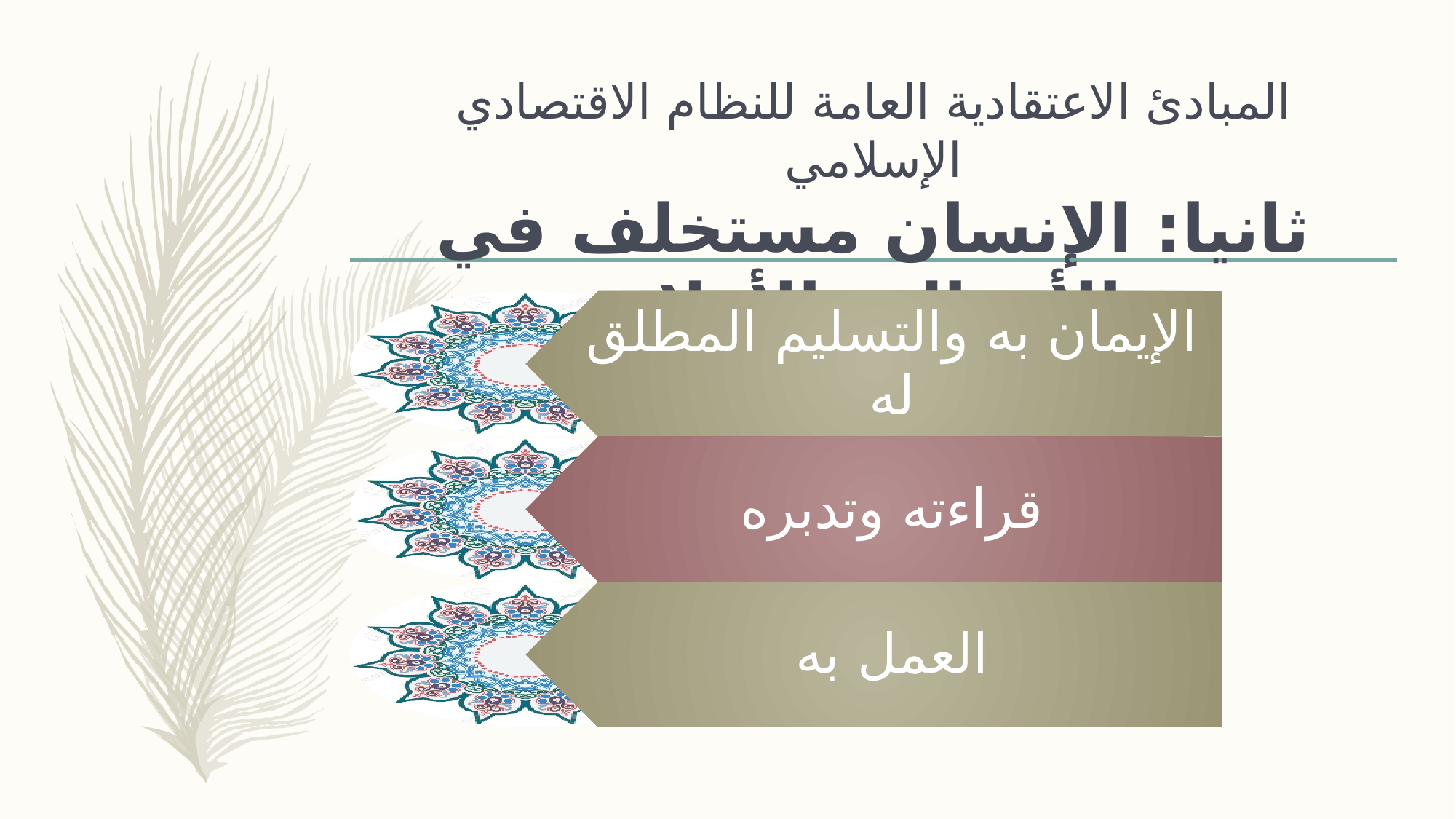

# المبادئ الاعتقادية العامة للنظام الاقتصادي الإسلامي ثانيا: الإنسان مستخلف في الأموال والأولاد
قراءته وتدبره
العمل به